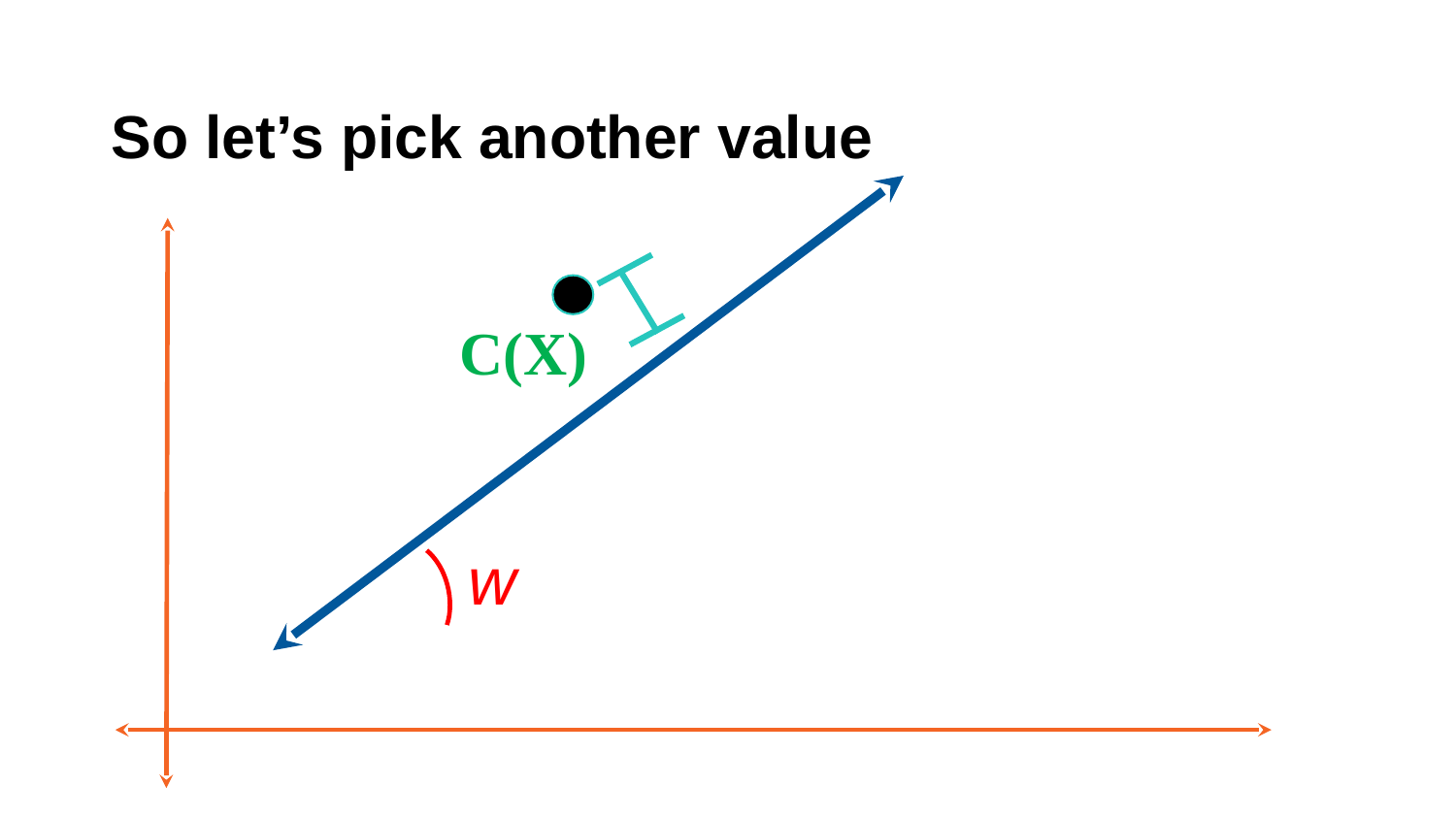

# So let’s pick another value

C(X)
w